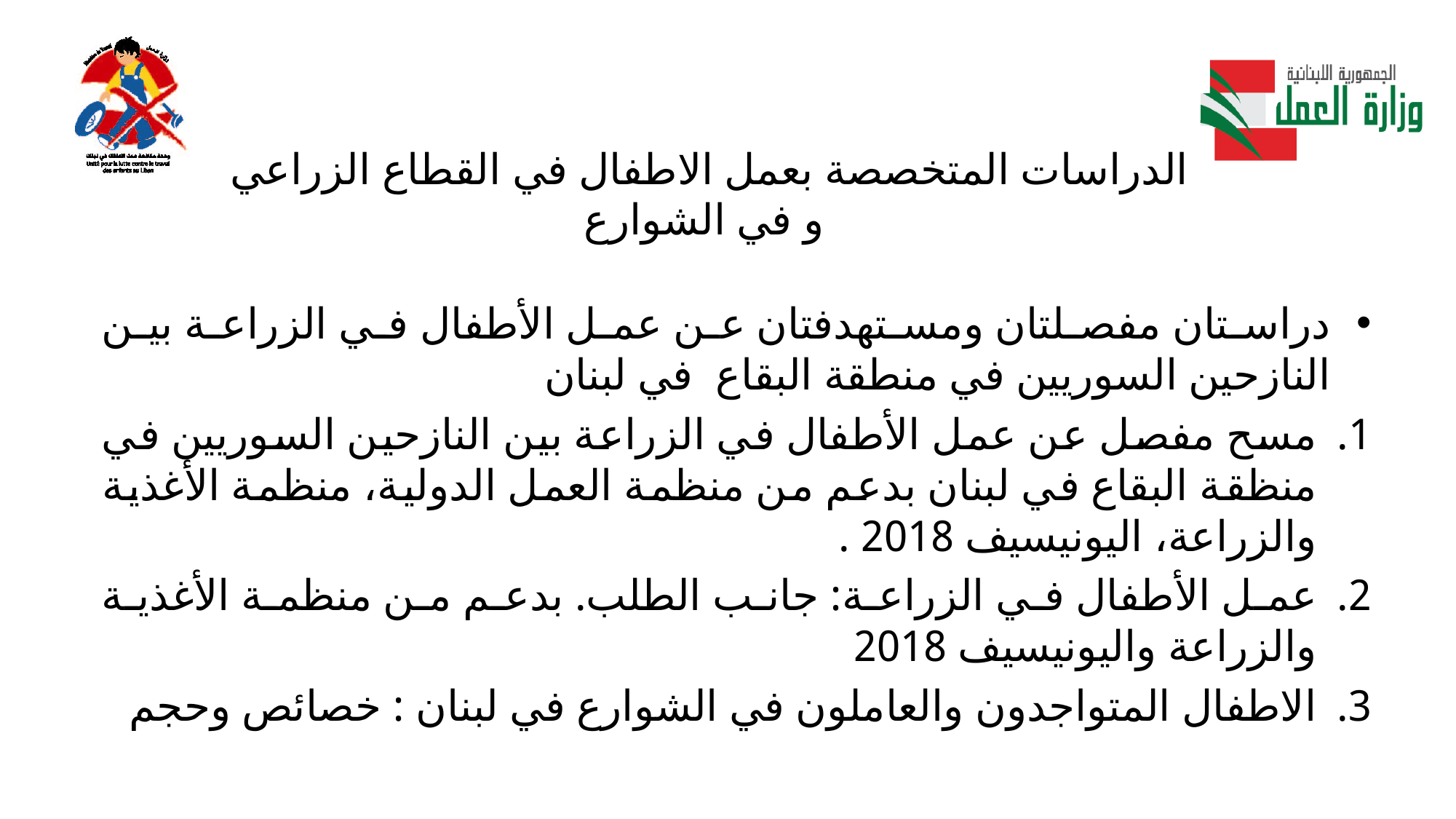

# الدراسات المتخصصة بعمل الاطفال في القطاع الزراعي و في الشوارع
دراستان مفصلتان ومستهدفتان عن عمل الأطفال في الزراعة بين النازحين السوريين في منطقة البقاع  في لبنان
مسح مفصل عن عمل الأطفال في الزراعة بين النازحين السوريين في منظقة البقاع في لبنان بدعم من منظمة العمل الدولية، منظمة الأغذية والزراعة، اليونيسيف 2018 .
عمل الأطفال في الزراعة: جانب الطلب. بدعم من منظمة الأغذية والزراعة واليونيسيف 2018
الاطفال المتواجدون والعاملون في الشوارع في لبنان : خصائص وحجم